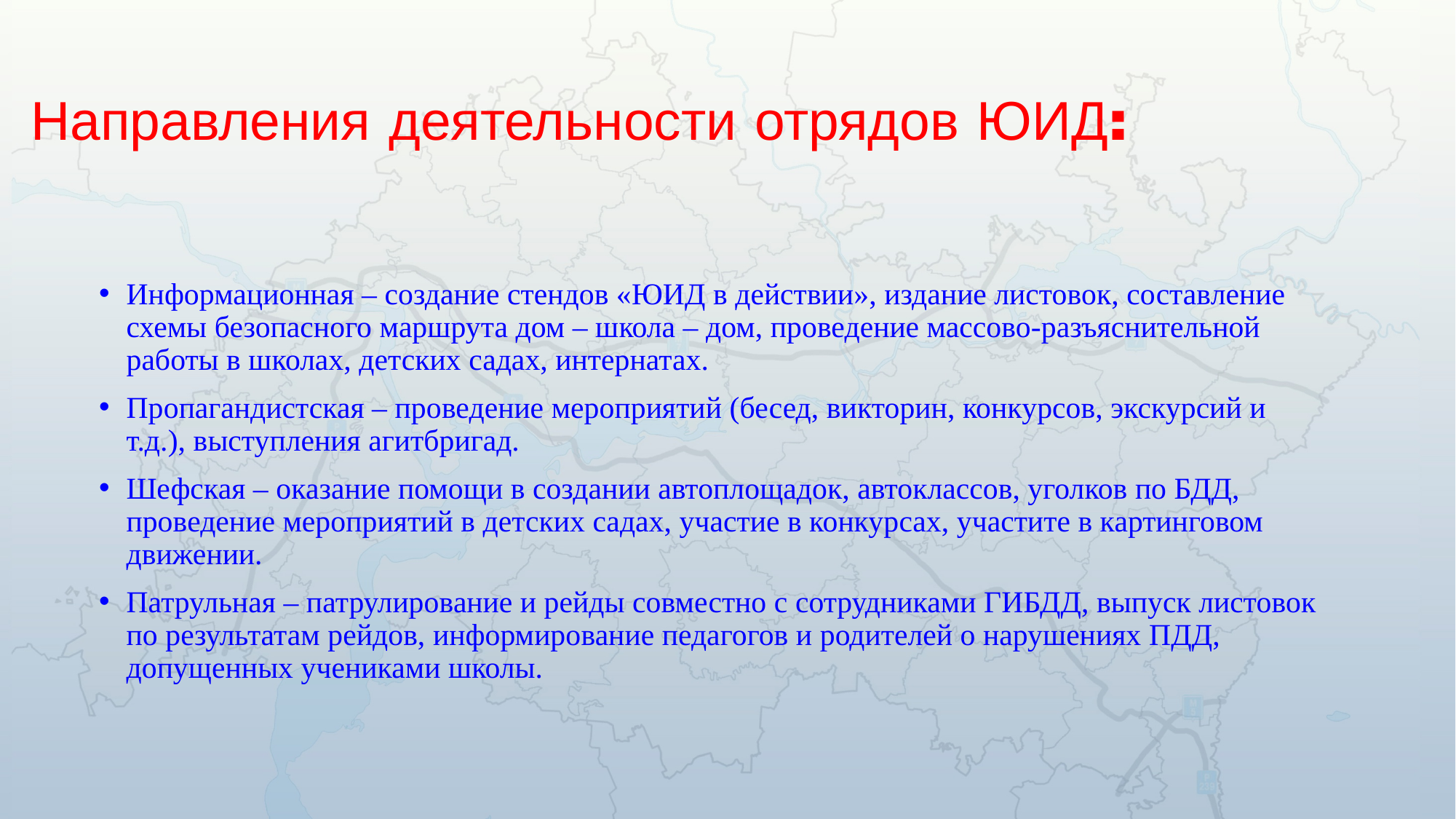

# Направления деятельности отрядов ЮИД:
Информационная – создание стендов «ЮИД в действии», издание листовок, составление схемы безопасного маршрута дом – школа – дом, проведение массово-разъяснительной работы в школах, детских садах, интернатах.
Пропагандистская – проведение мероприятий (бесед, викторин, конкурсов, экскурсий и т.д.), выступления агитбригад.
Шефская – оказание помощи в создании автоплощадок, автоклассов, уголков по БДД, проведение мероприятий в детских садах, участие в конкурсах, участите в картинговом движении.
Патрульная – патрулирование и рейды совместно с сотрудниками ГИБДД, выпуск листовок по результатам рейдов, информирование педагогов и родителей о нарушениях ПДД, допущенных учениками школы.